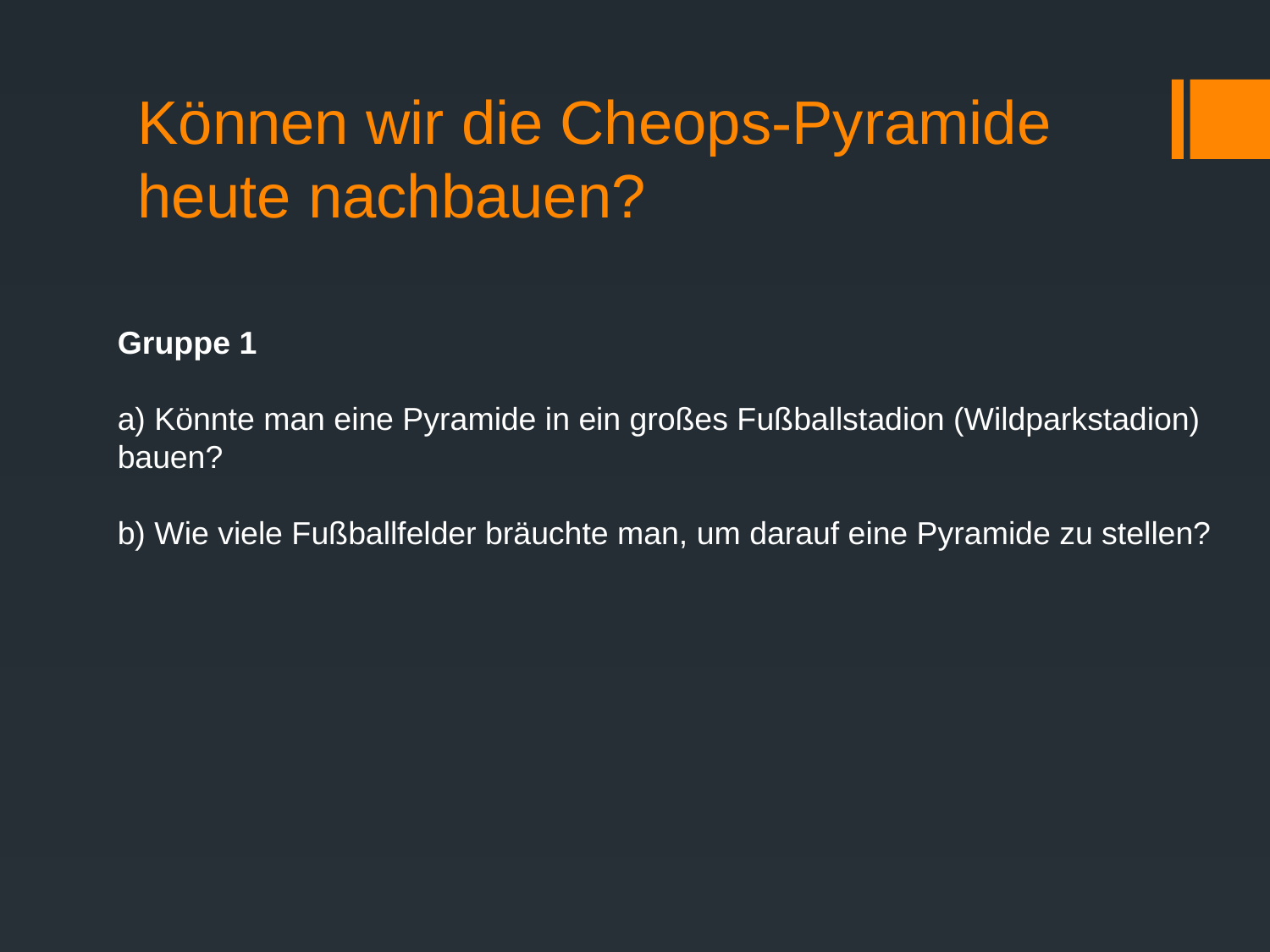

# Können wir die Cheops-Pyramide heute nachbauen?
Gruppe 1

a) Könnte man eine Pyramide in ein großes Fußballstadion (Wildparkstadion) bauen?

b) Wie viele Fußballfelder bräuchte man, um darauf eine Pyramide zu stellen?